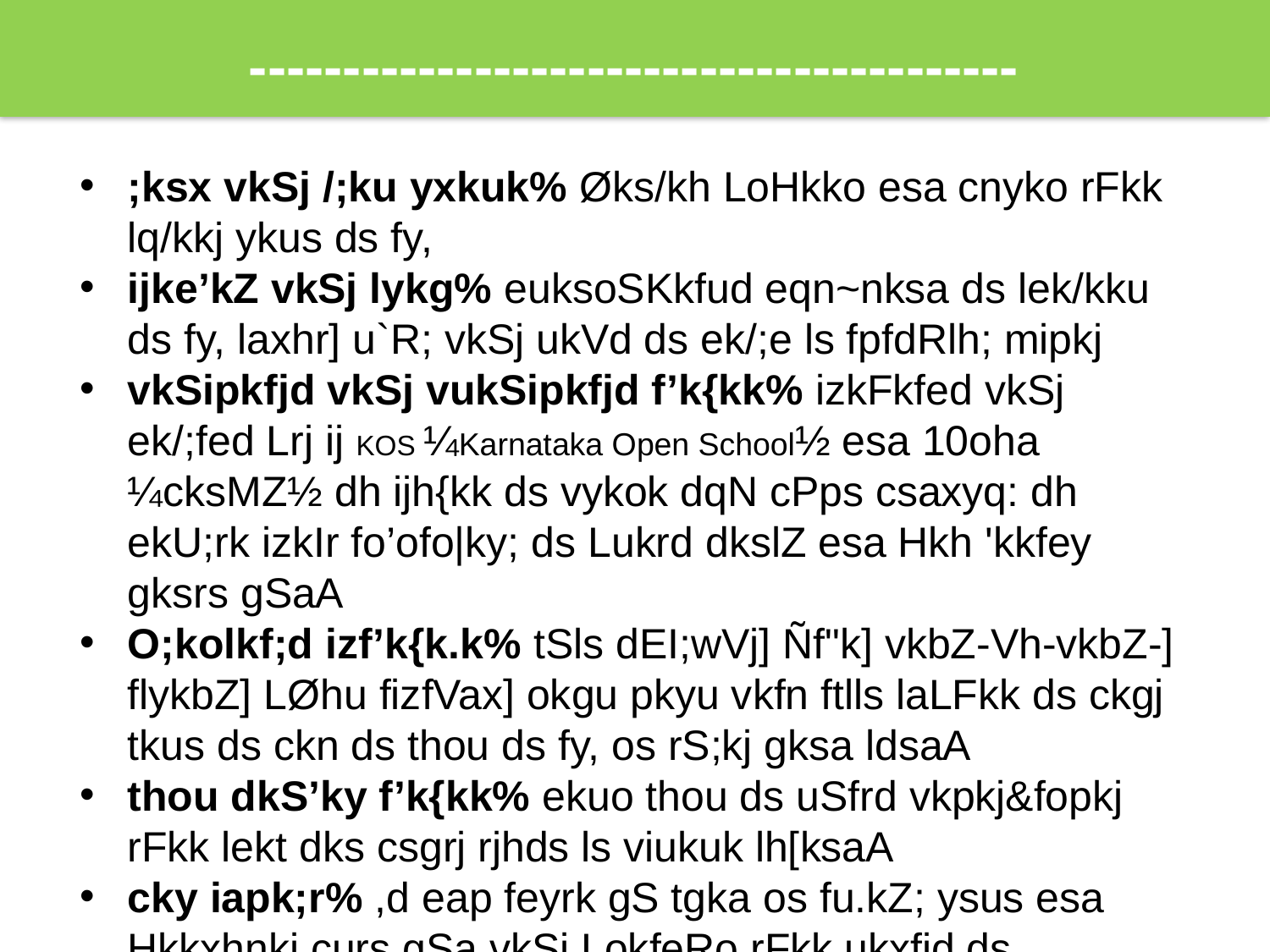

-----------------------------------------
;ksx vkSj /;ku yxkuk% Øks/kh LoHkko esa cnyko rFkk lq/kkj ykus ds fy,
ijke’kZ vkSj lykg% euksoSKkfud eqn~nksa ds lek/kku ds fy, laxhr] u`R; vkSj ukVd ds ek/;e ls fpfdRlh; mipkj
vkSipkfjd vkSj vukSipkfjd f’k{kk% izkFkfed vkSj ek/;fed Lrj ij KOS ¼Karnataka Open School½ esa 10oha ¼cksMZ½ dh ijh{kk ds vykok dqN cPps csaxyq: dh ekU;rk izkIr fo’ofo|ky; ds Lukrd dkslZ esa Hkh 'kkfey gksrs gSaA
O;kolkf;d izf’k{k.k% tSls dEI;wVj] Ñf"k] vkbZ-Vh-vkbZ-] flykbZ] LØhu fizfVax] okgu pkyu vkfn ftlls laLFkk ds ckgj tkus ds ckn ds thou ds fy, os rS;kj gksa ldsaA
thou dkS’ky f’k{kk% ekuo thou ds uSfrd vkpkj&fopkj rFkk lekt dks csgrj rjhds ls viukuk lh[ksaA
cky iapk;r% ,d eap feyrk gS tgka os fu.kZ; ysus esa Hkkxhnkj curs gSa vkSj LokfeRo rFkk ukxfjd ds mÙkjnkf;Ro ls ifjfpr gksrs gSaA